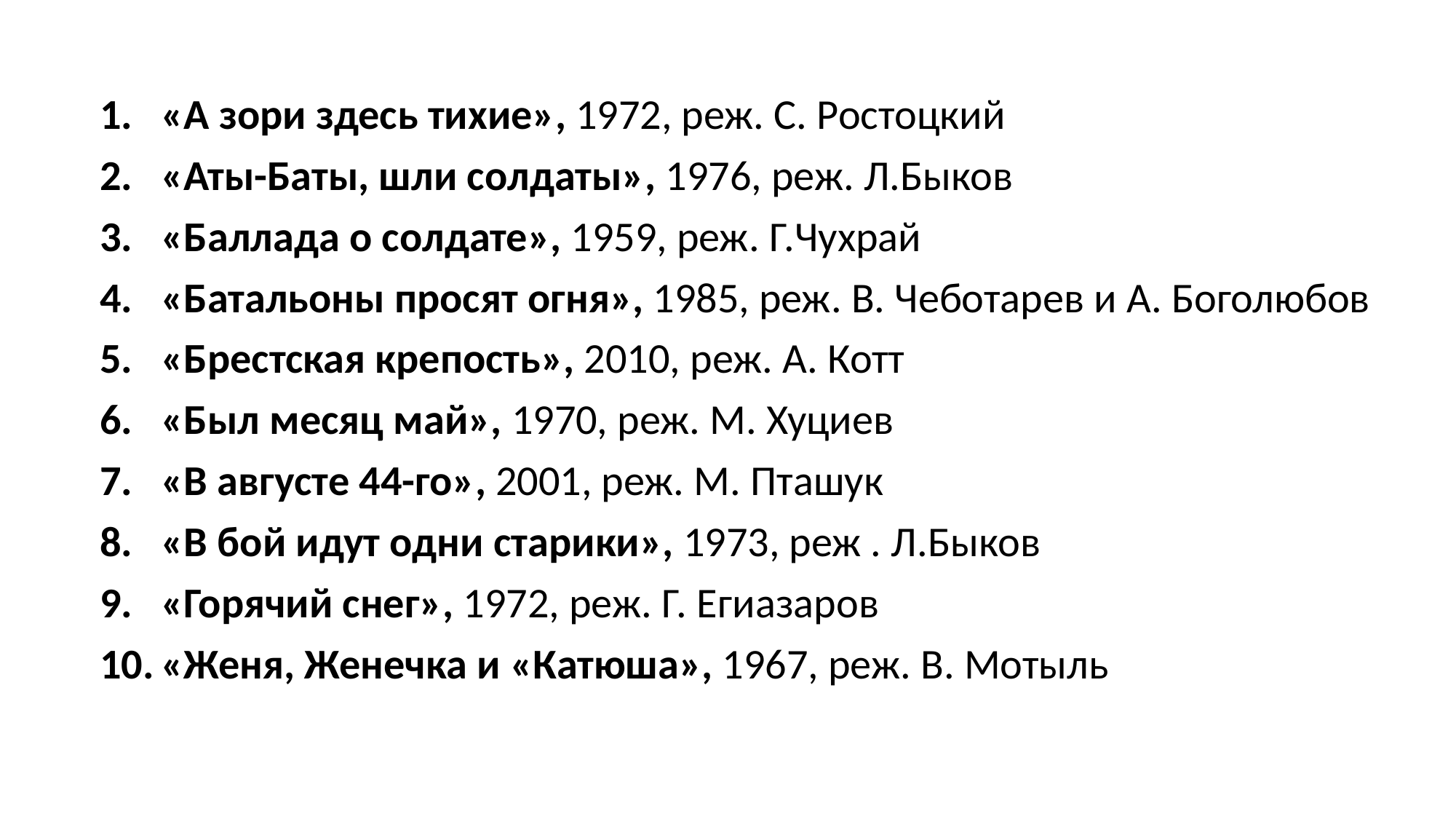

«А зори здесь тихие», 1972, реж. С. Ростоцкий
«Аты-Баты, шли солдаты», 1976, реж. Л.Быков
«Баллада о солдате», 1959, реж. Г.Чухрай
«Батальоны просят огня», 1985, реж. В. Чеботарев и А. Боголюбов
«Брестская крепость», 2010, реж. А. Котт
«Был месяц май», 1970, реж. М. Хуциев
«В августе 44-го», 2001, реж. М. Пташук
«В бой идут одни старики», 1973, реж . Л.Быков
«Горячий снег», 1972, реж. Г. Егиазаров
«Женя, Женечка и «Катюша», 1967, реж. В. Мотыль